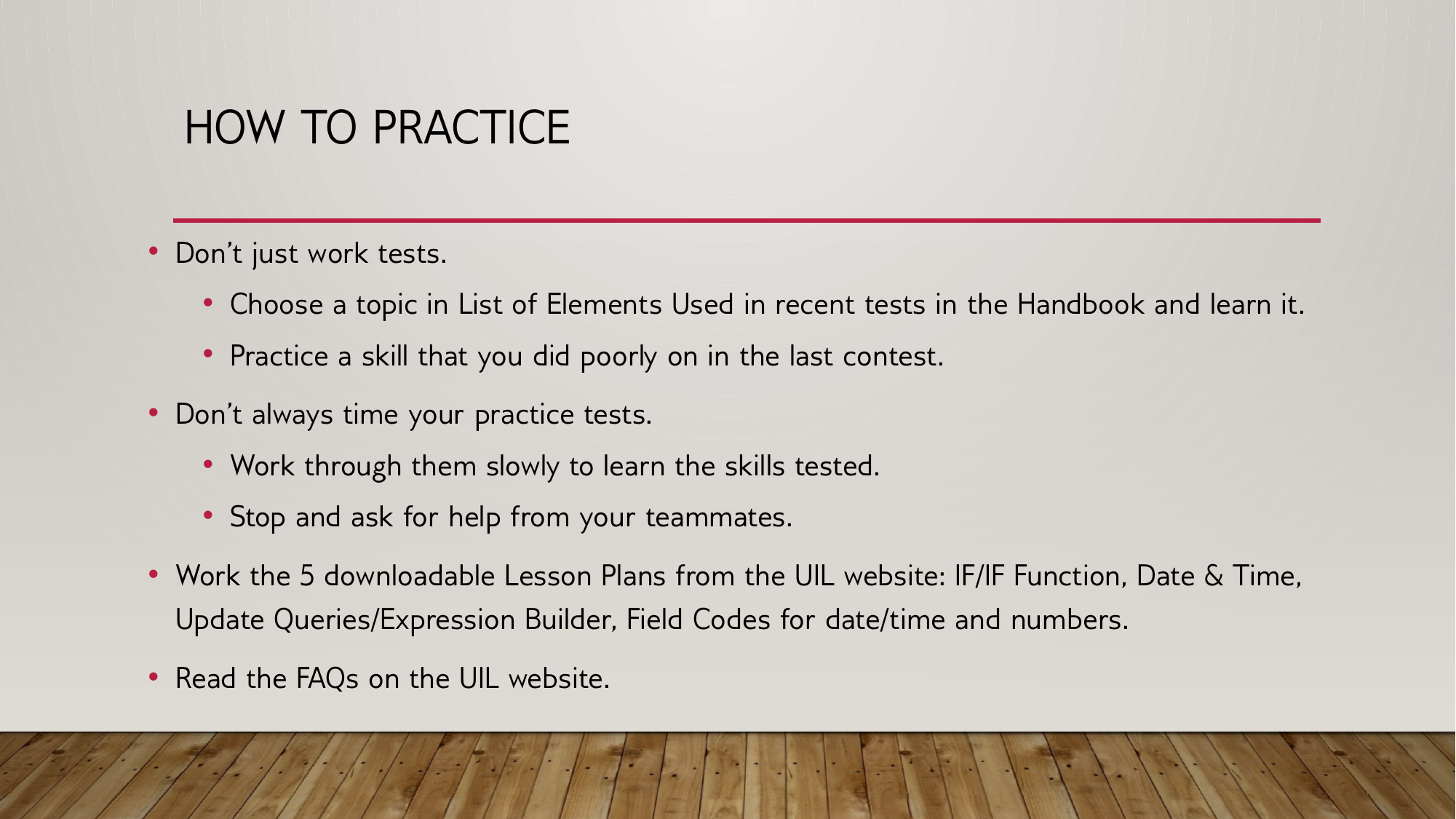

# How to practice
Don’t just work tests.
Choose a topic in List of Elements Used in recent tests in the Handbook and learn it.
Practice a skill that you did poorly on in the last contest.
Don’t always time your practice tests.
Work through them slowly to learn the skills tested.
Stop and ask for help from your teammates.
Work the 5 downloadable Lesson Plans from the UIL website: IF/IF Function, Date & Time, Update Queries/Expression Builder, Field Codes for date/time and numbers.
Read the FAQs on the UIL website.